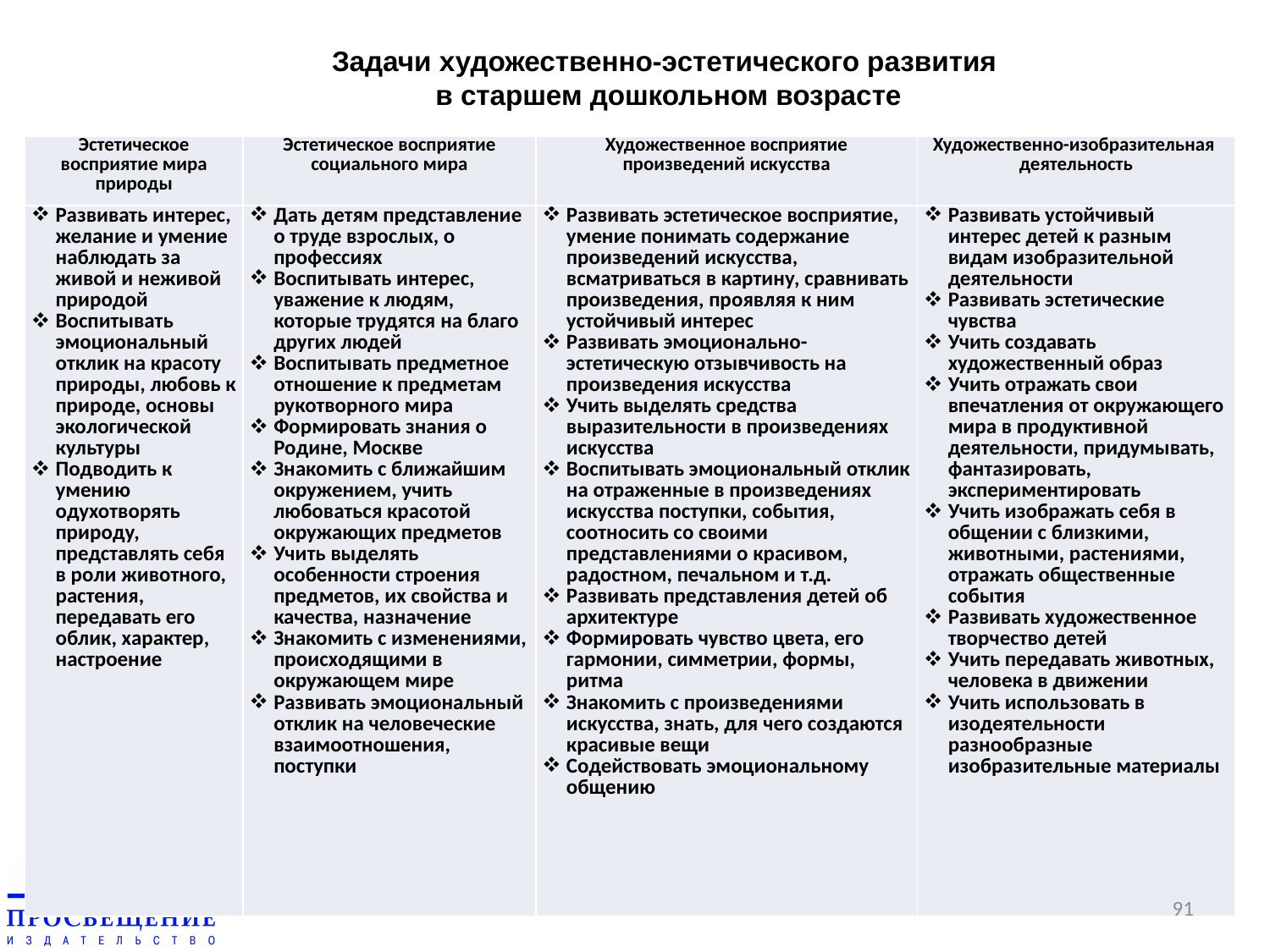

Задачи художественно-эстетического развития
в старшем дошкольном возрасте
| Эстетическое восприятие мира природы | Эстетическое восприятие социального мира | Художественное восприятие произведений искусства | Художественно-изобразительная деятельность |
| --- | --- | --- | --- |
| Развивать интерес, желание и умение наблюдать за живой и неживой природой Воспитывать эмоциональный отклик на красоту природы, любовь к природе, основы экологической культуры Подводить к умению одухотворять природу, представлять себя в роли животного, растения, передавать его облик, характер, настроение | Дать детям представление о труде взрослых, о профессиях Воспитывать интерес, уважение к людям, которые трудятся на благо других людей Воспитывать предметное отношение к предметам рукотворного мира Формировать знания о Родине, Москве Знакомить с ближайшим окружением, учить любоваться красотой окружающих предметов Учить выделять особенности строения предметов, их свойства и качества, назначение Знакомить с изменениями, происходящими в окружающем мире Развивать эмоциональный отклик на человеческие взаимоотношения, поступки | Развивать эстетическое восприятие, умение понимать содержание произведений искусства, всматриваться в картину, сравнивать произведения, проявляя к ним устойчивый интерес Развивать эмоционально-эстетическую отзывчивость на произведения искусства Учить выделять средства выразительности в произведениях искусства Воспитывать эмоциональный отклик на отраженные в произведениях искусства поступки, события, соотносить со своими представлениями о красивом, радостном, печальном и т.д. Развивать представления детей об архитектуре Формировать чувство цвета, его гармонии, симметрии, формы, ритма Знакомить с произведениями искусства, знать, для чего создаются красивые вещи Содействовать эмоциональному общению | Развивать устойчивый интерес детей к разным видам изобразительной деятельности Развивать эстетические чувства Учить создавать художественный образ Учить отражать свои впечатления от окружающего мира в продуктивной деятельности, придумывать, фантазировать, экспериментировать Учить изображать себя в общении с близкими, животными, растениями, отражать общественные события Развивать художественное творчество детей Учить передавать животных, человека в движении Учить использовать в изодеятельности разнообразные изобразительные материалы |
91